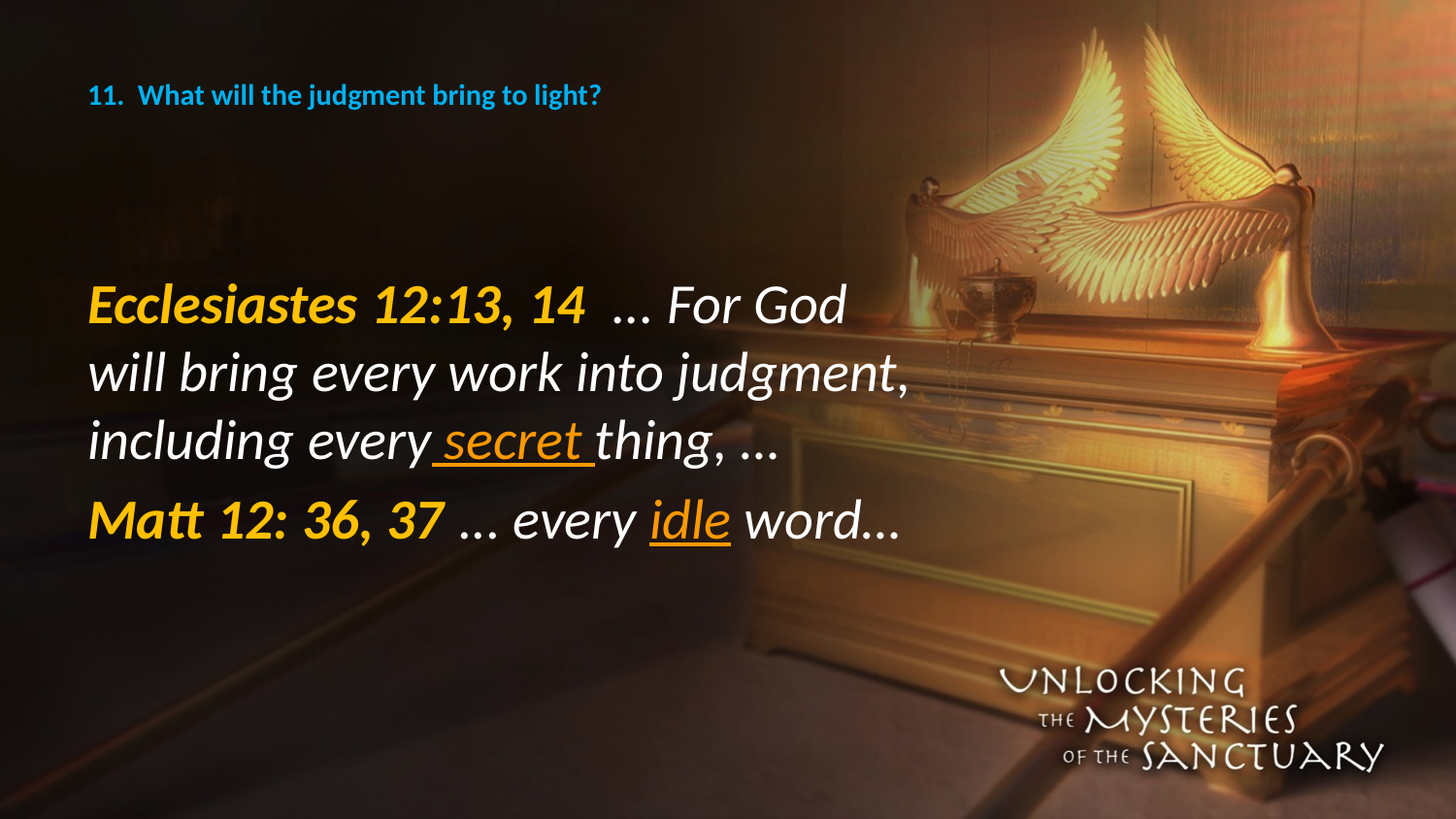

# 11.  What will the judgment bring to light?

Ecclesiastes 12:13, 14  ... For God will bring every work into judgment, including every secret thing, …
Matt 12: 36, 37 ... every idle word…